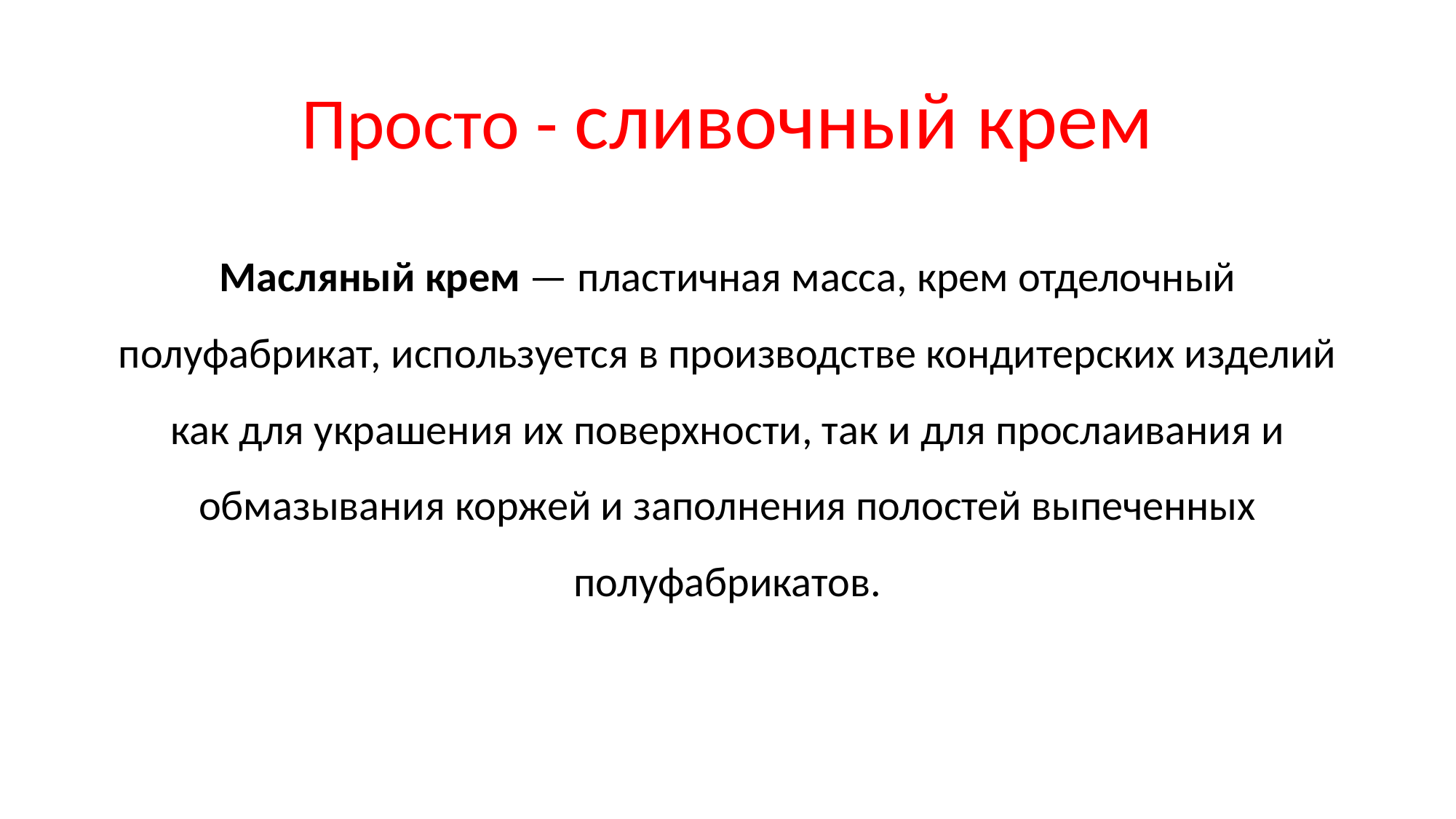

# Просто - сливочный крем
Масляный крем — пластичная масса, крем отделочный полуфабрикат, используется в производстве кондитерских изделий как для украшения их поверхности, так и для прослаивания и обмазывания коржей и заполнения полостей выпеченных полуфабрикатов.